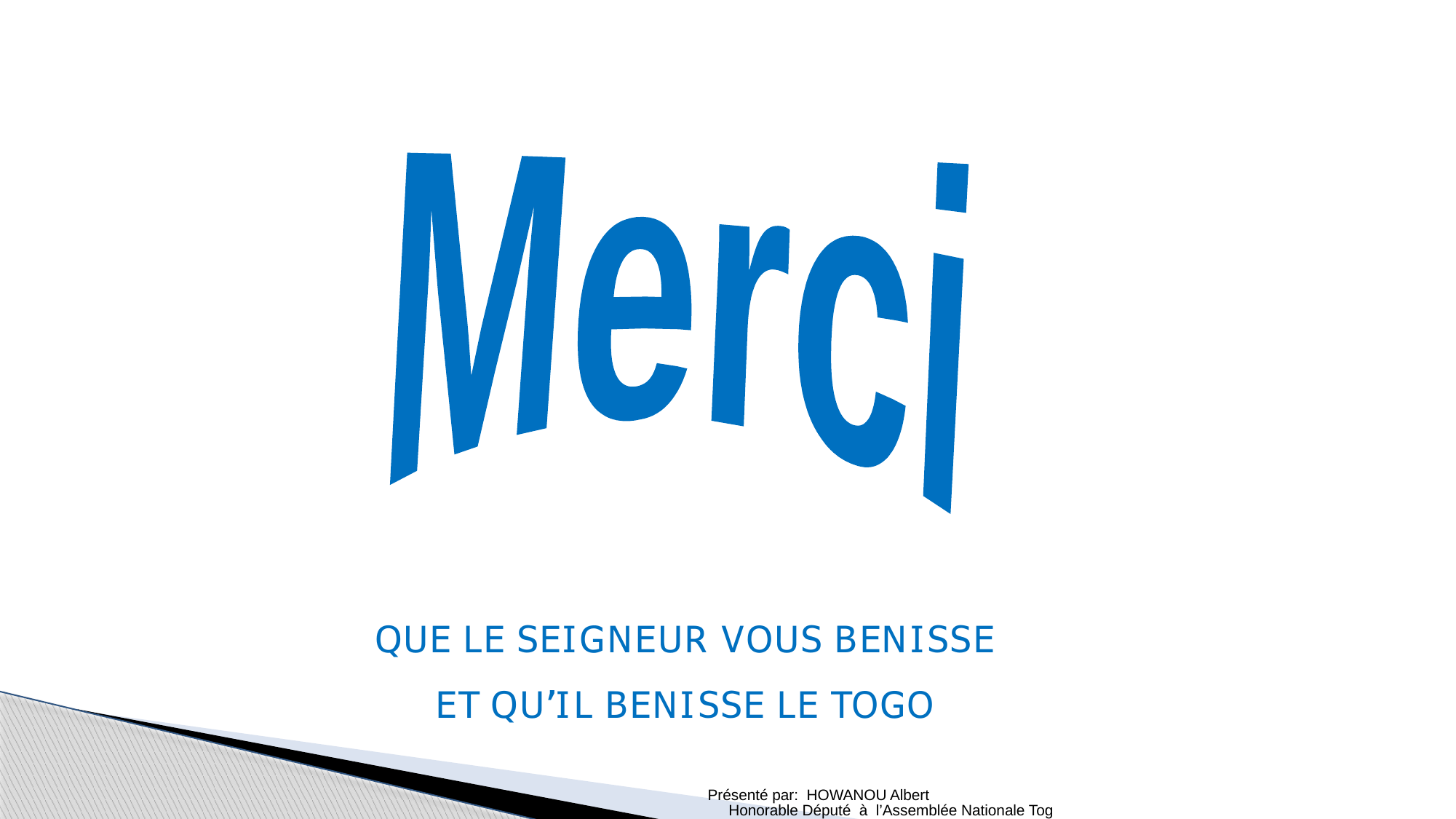

Merci
QUE LE SEIGNEUR VOUS BENISSE
ET QU’IL BENISSE LE TOGO
Présenté par:  HOWANOU Albert                                    Honorable Député  à  l’Assemblée Nationale Togolaise